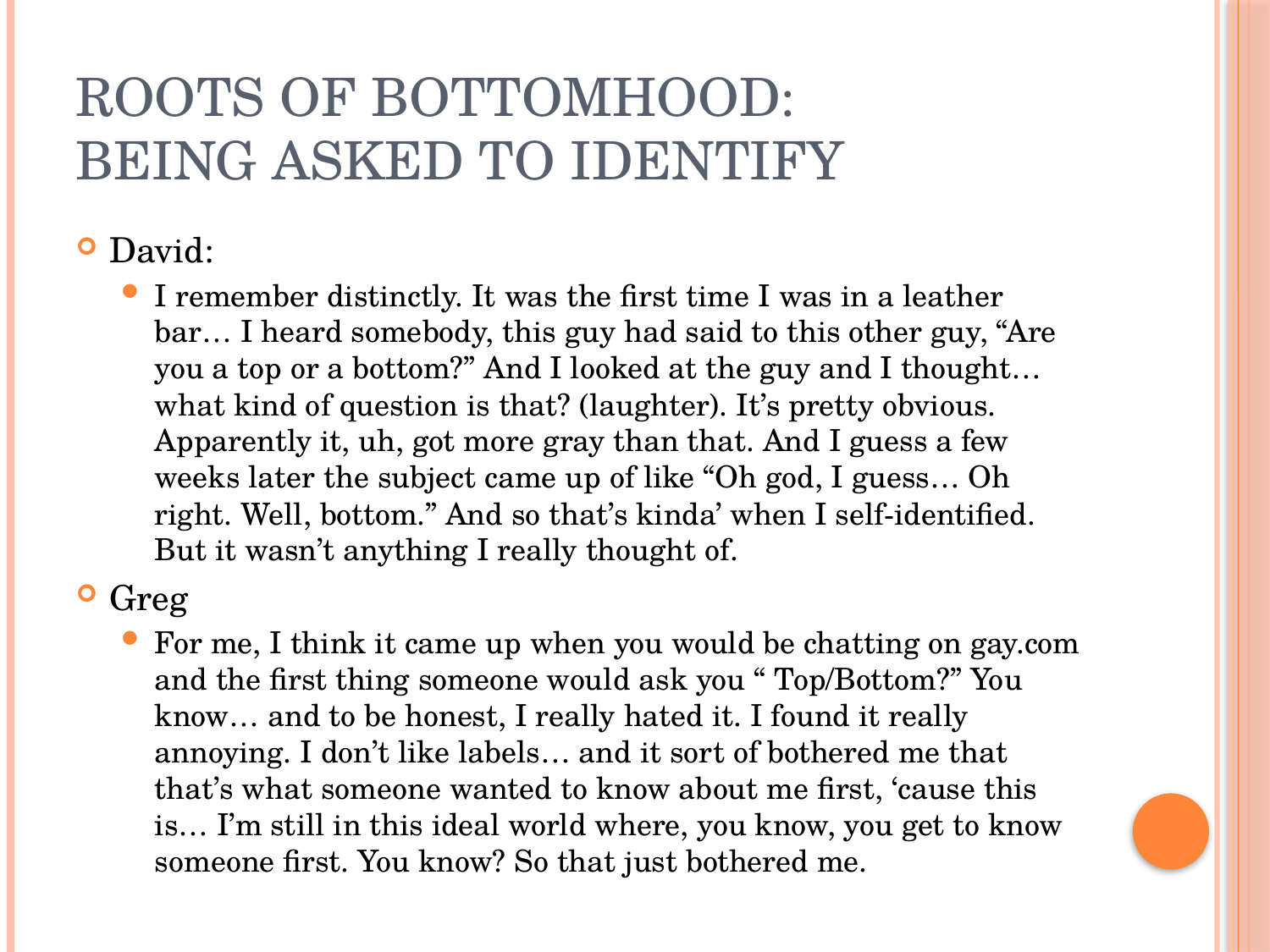

# Roots of Bottomhood: Being Asked to Identify
David:
I remember distinctly. It was the first time I was in a leather bar… I heard somebody, this guy had said to this other guy, “Are you a top or a bottom?” And I looked at the guy and I thought… what kind of question is that? (laughter). It’s pretty obvious. Apparently it, uh, got more gray than that. And I guess a few weeks later the subject came up of like “Oh god, I guess… Oh right. Well, bottom.” And so that’s kinda’ when I self-identified. But it wasn’t anything I really thought of.
Greg
For me, I think it came up when you would be chatting on gay.com and the first thing someone would ask you “ Top/Bottom?” You know… and to be honest, I really hated it. I found it really annoying. I don’t like labels… and it sort of bothered me that that’s what someone wanted to know about me first, ‘cause this is… I’m still in this ideal world where, you know, you get to know someone first. You know? So that just bothered me.